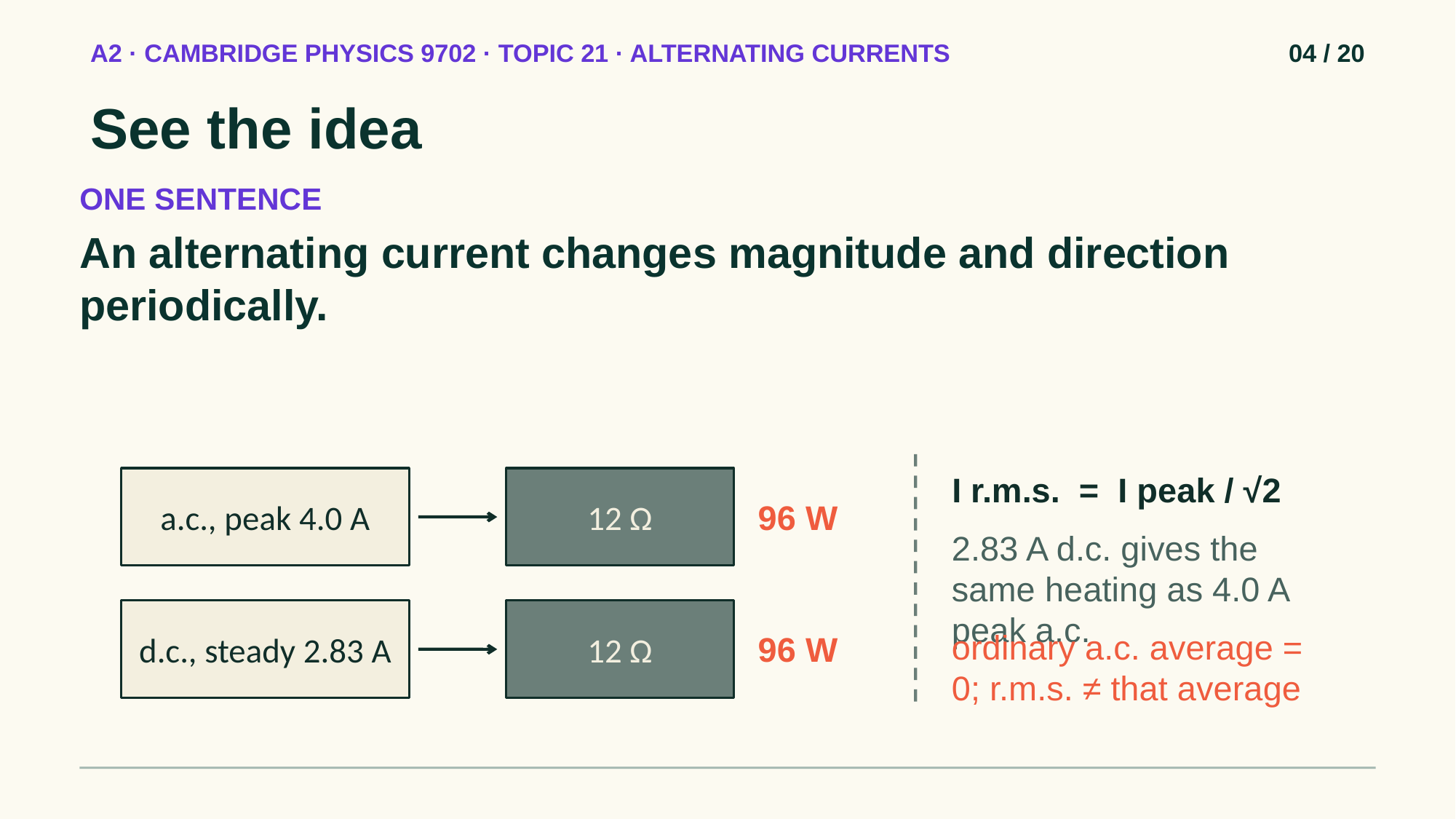

A2 · CAMBRIDGE PHYSICS 9702 · TOPIC 21 · ALTERNATING CURRENTS
04 / 20
See the idea
ONE SENTENCE
An alternating current changes magnitude and direction periodically.

a.c., peak 4.0 A
12 Ω
I r.m.s.  =  I peak / √2
96 W

2.83 A d.c. gives the same heating as 4.0 A peak a.c.
d.c., steady 2.83 A
12 Ω
ordinary a.c. average = 0; r.m.s. ≠ that average
96 W